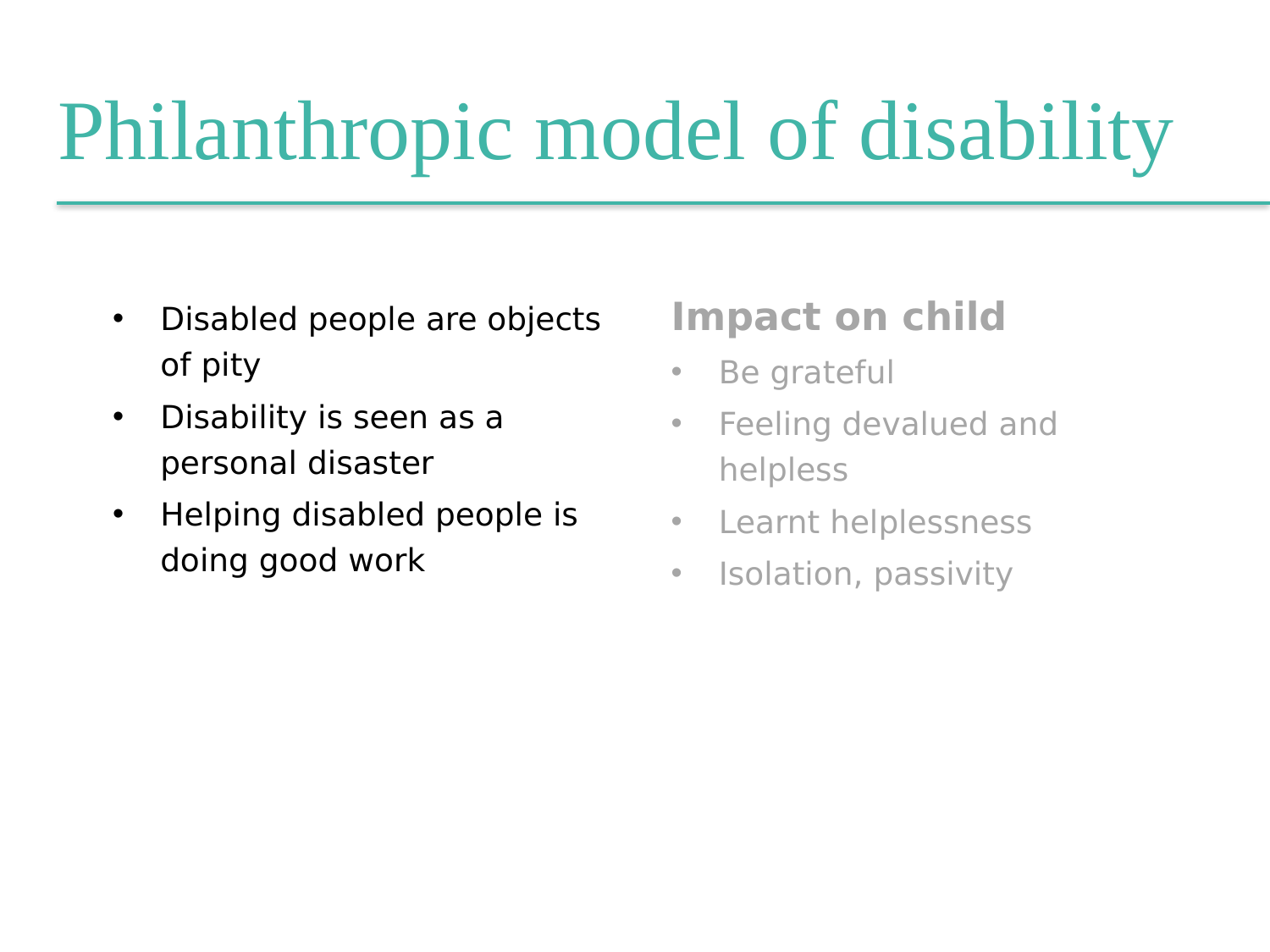

Philanthropic model of disability
Disabled people are objects of pity
Disability is seen as a personal disaster
Helping disabled people is doing good work

Impact on child
Be grateful
Feeling devalued and helpless
Learnt helplessness
Isolation, passivity